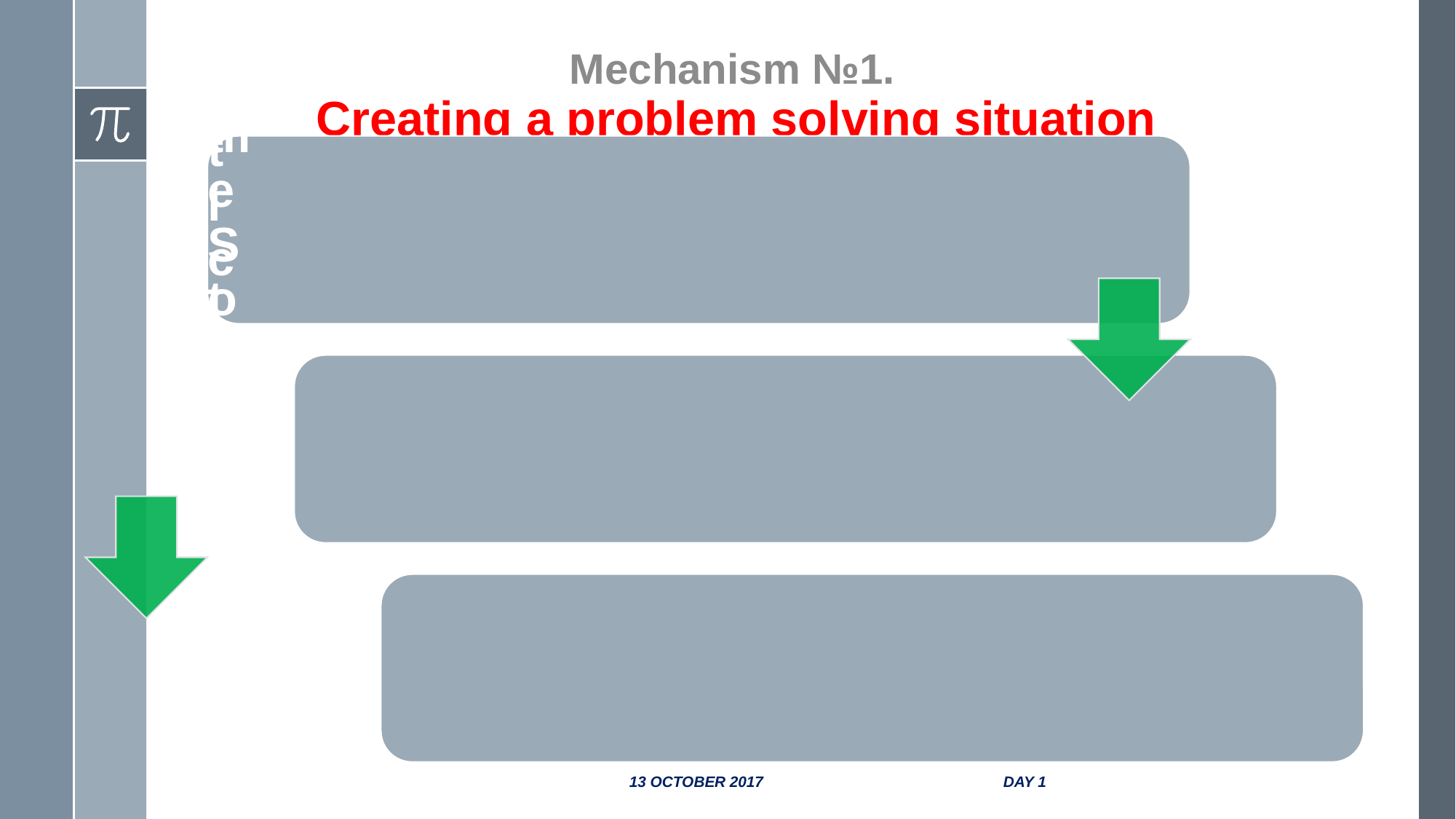

# Mechanism №1. Creating a problem solving situation

13 October 2017
Day 1